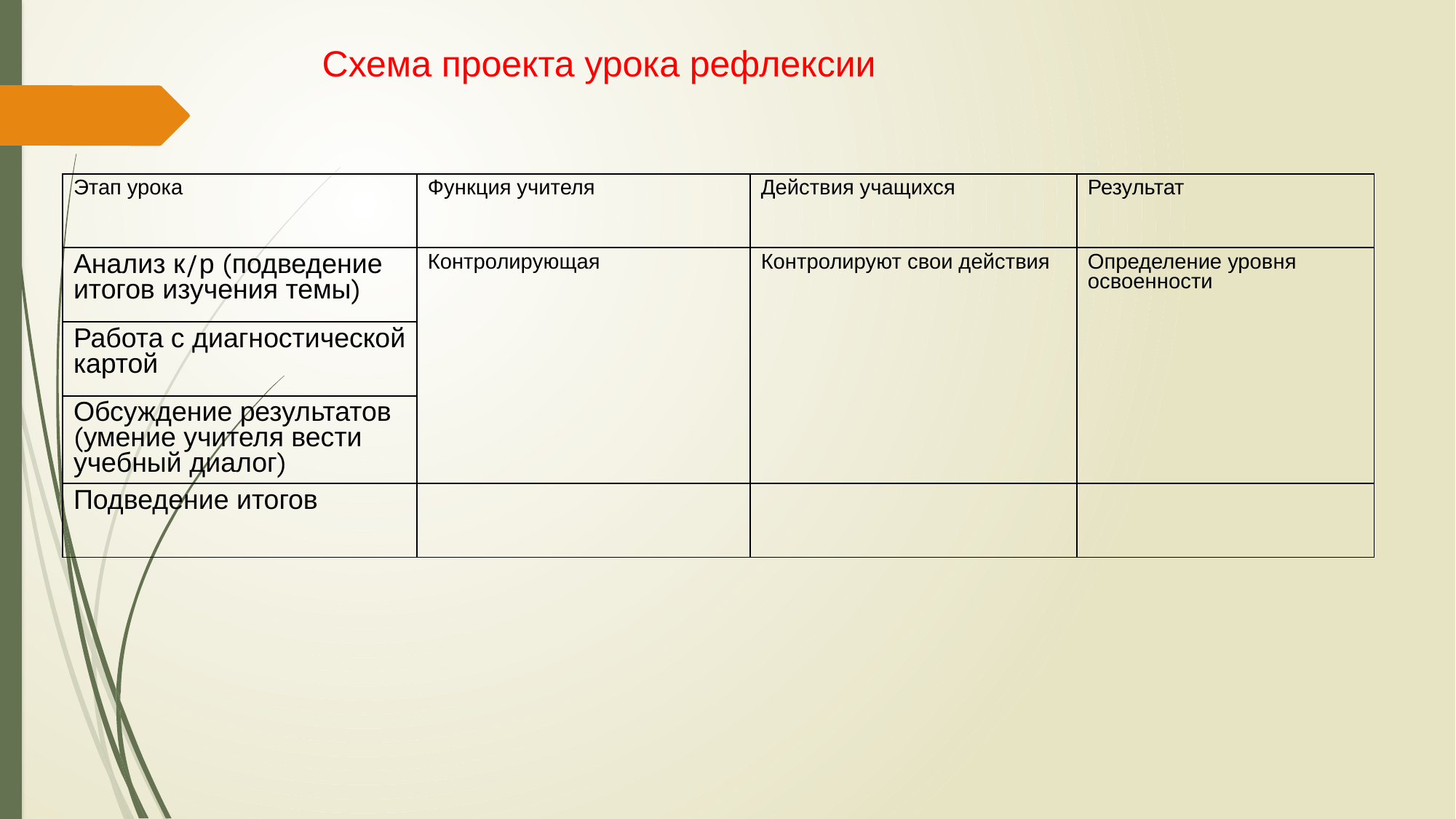

# Схема проекта урока рефлексии
| Этап урока | Функция учителя | Действия учащихся | Результат |
| --- | --- | --- | --- |
| Анализ к/р (подведение итогов изучения темы) | Контролирующая | Контролируют свои действия | Определение уровня освоенности |
| Работа с диагностической картой |  |  |  |
| Обсуждение результатов (умение учителя вести учебный диалог) |  |  |  |
| Подведение итогов |  |  |  |